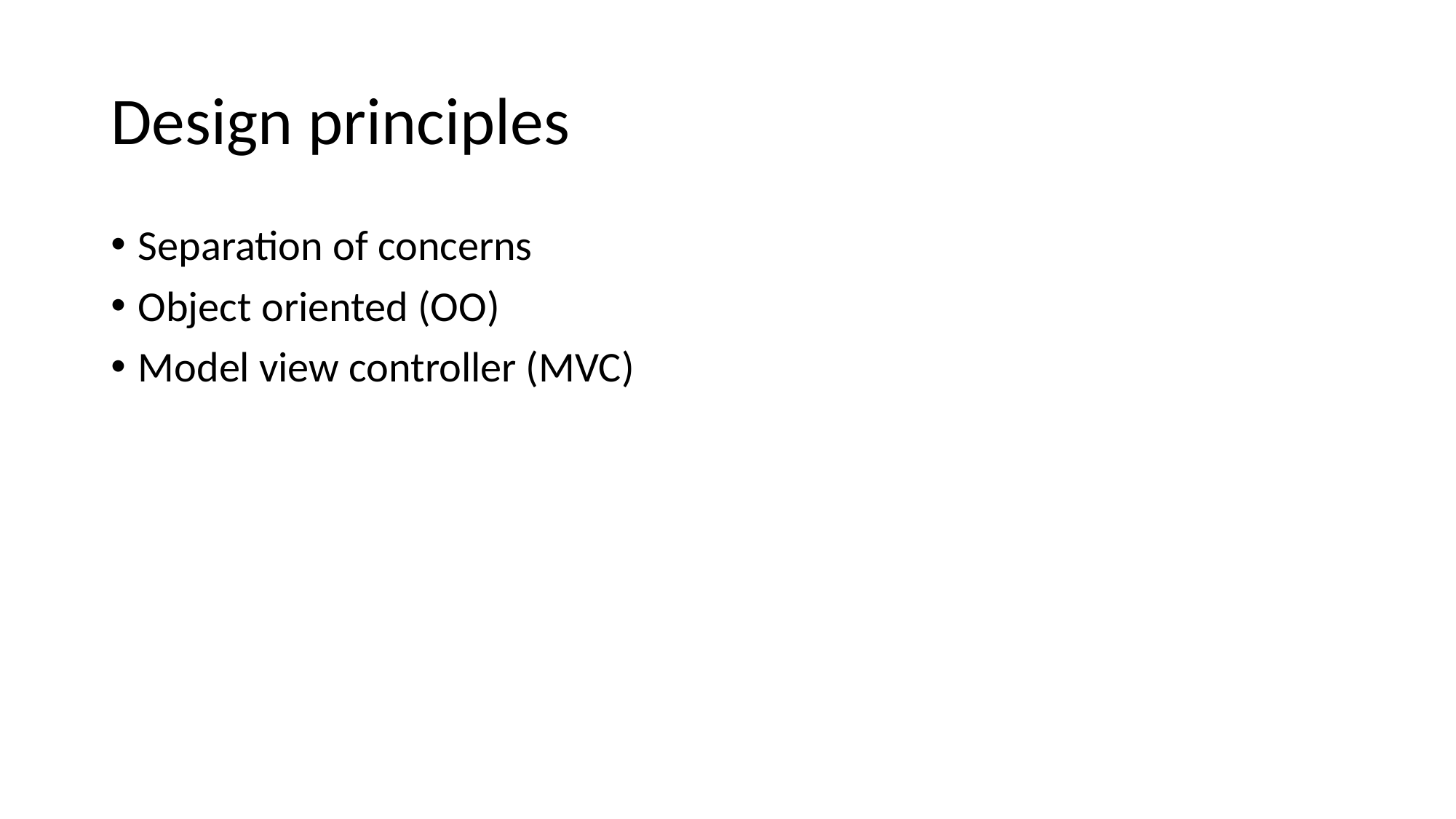

# Design principles
Separation of concerns
Object oriented (OO)
Model view controller (MVC)